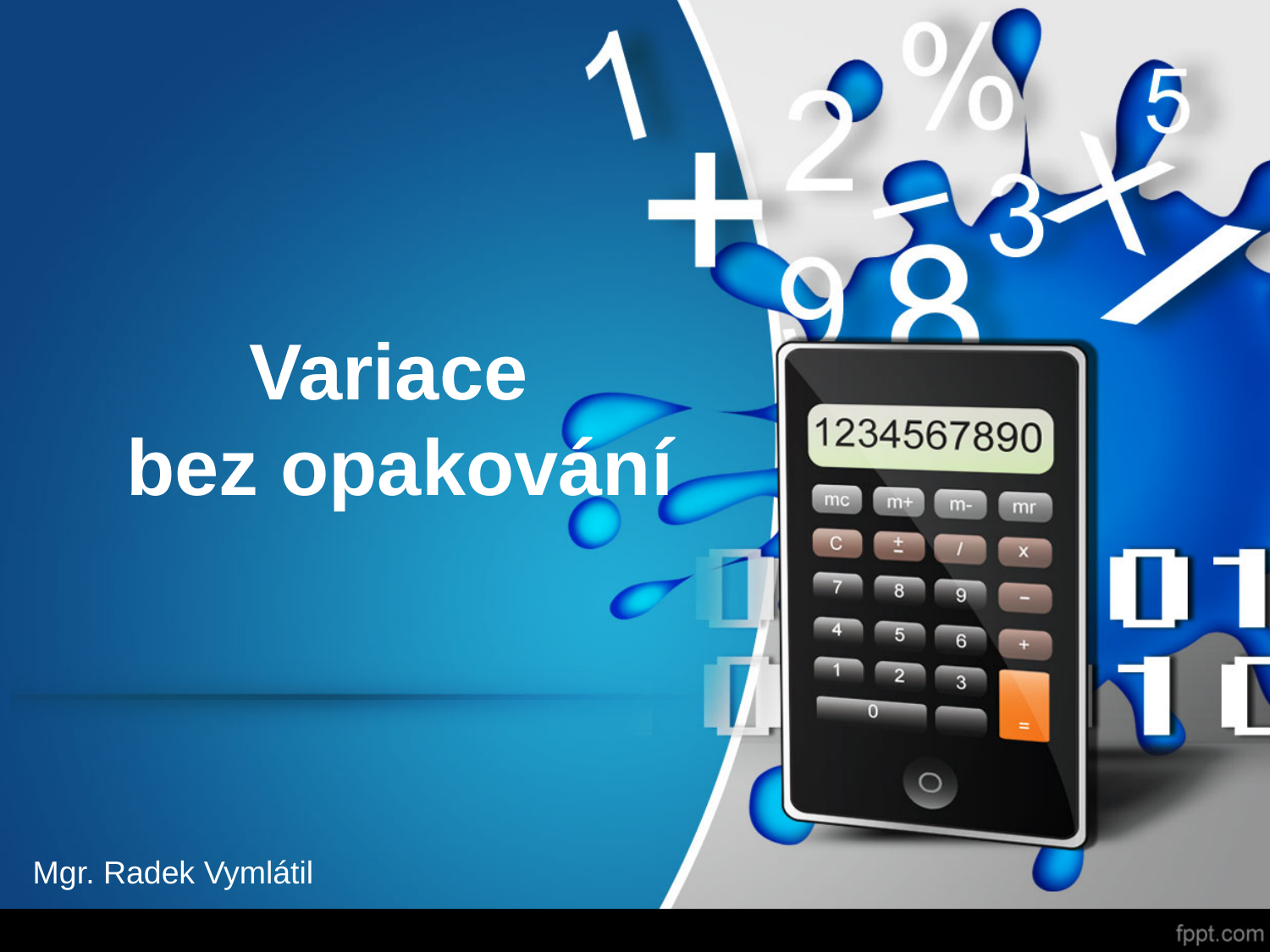

# Variace bez opakování
Mgr. Radek Vymlátil